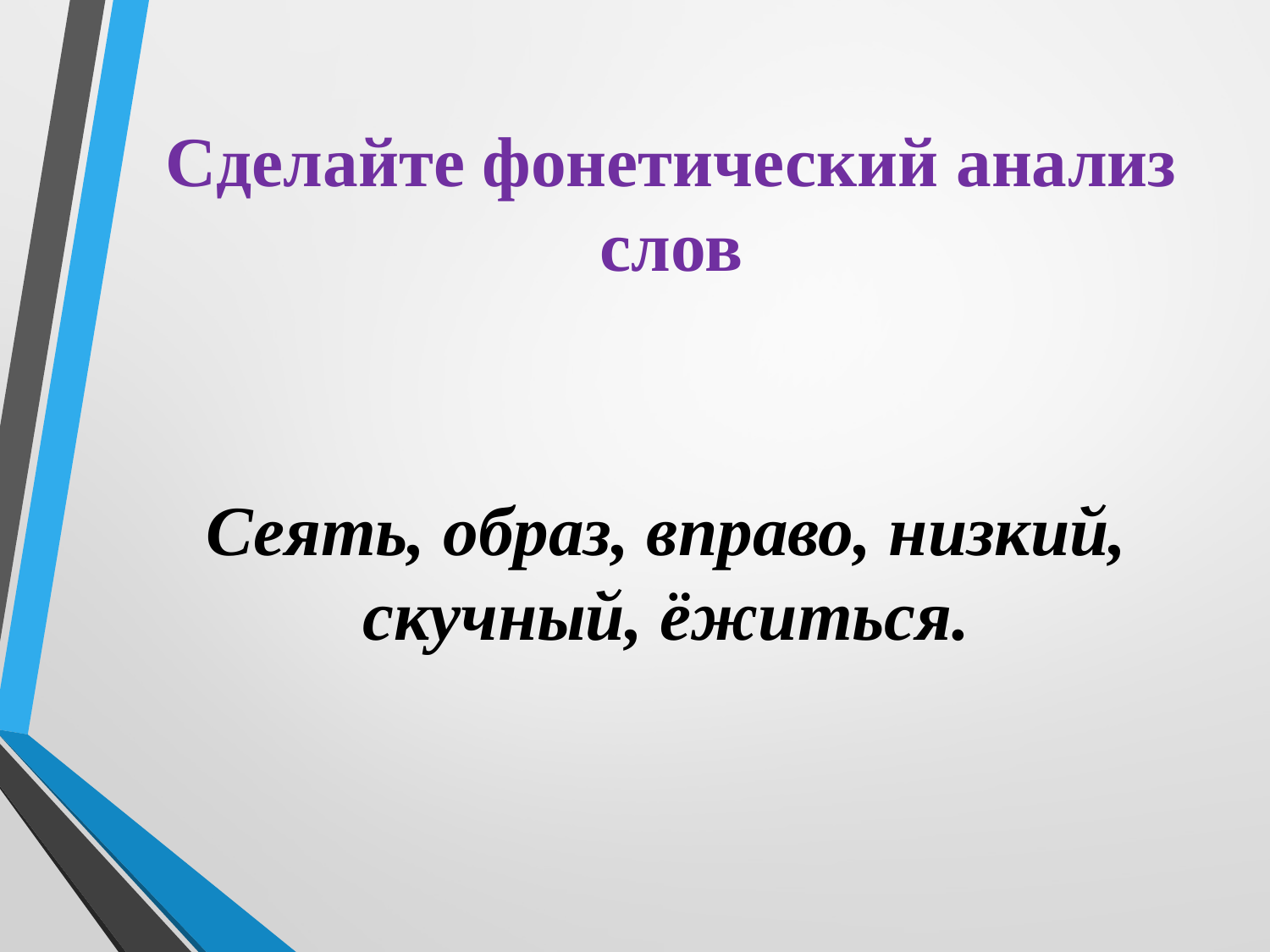

# Сделайте фонетический анализ слов
Сеять, образ, вправо, низкий, скучный, ёжиться.